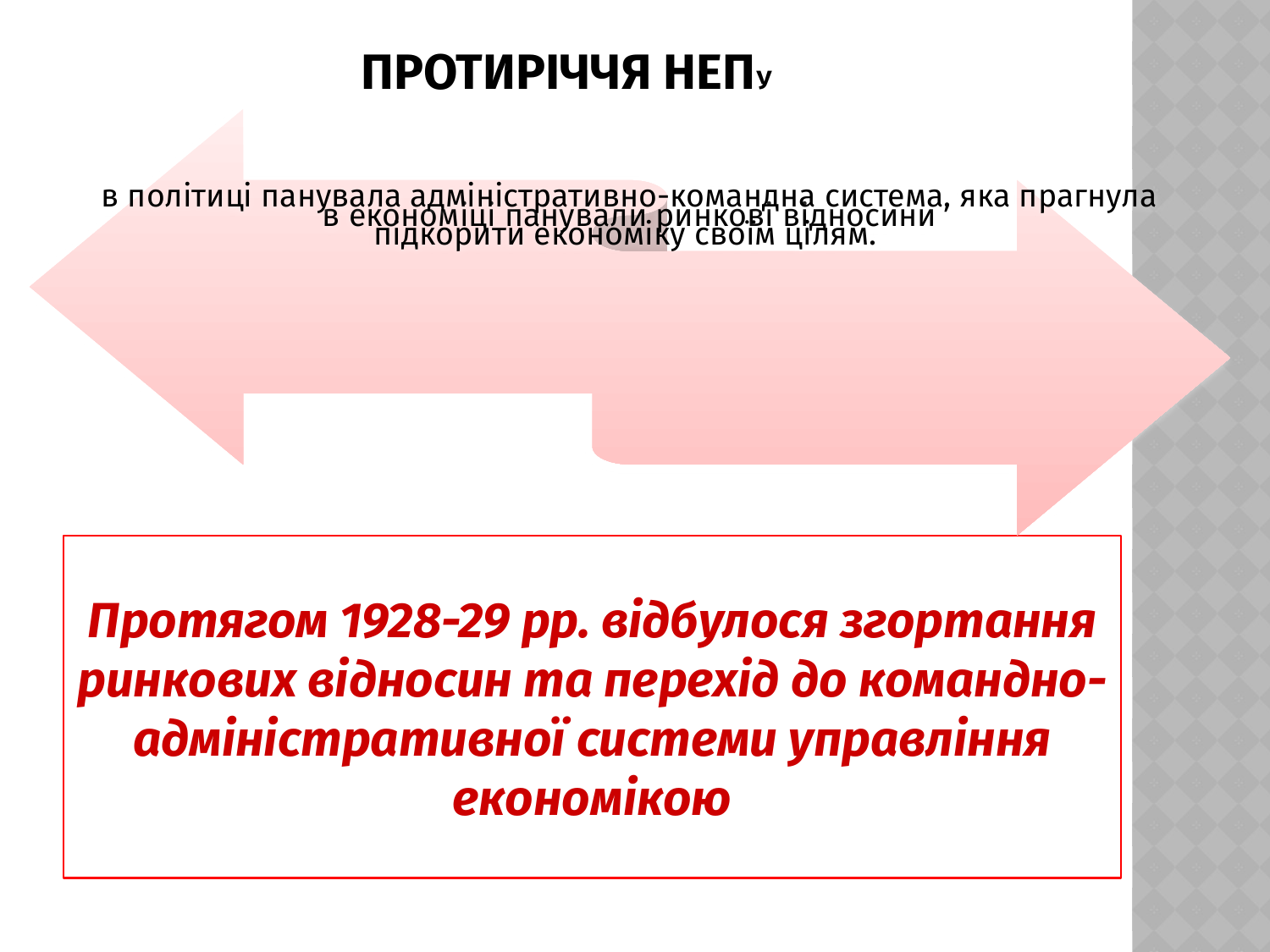

# Протиріччя Непу
в економіці панували ринкові відносини

Протягом 1928-29 рр. відбулося згортання ринкових відносин та перехід до командно-адміністративної системи управління економікою